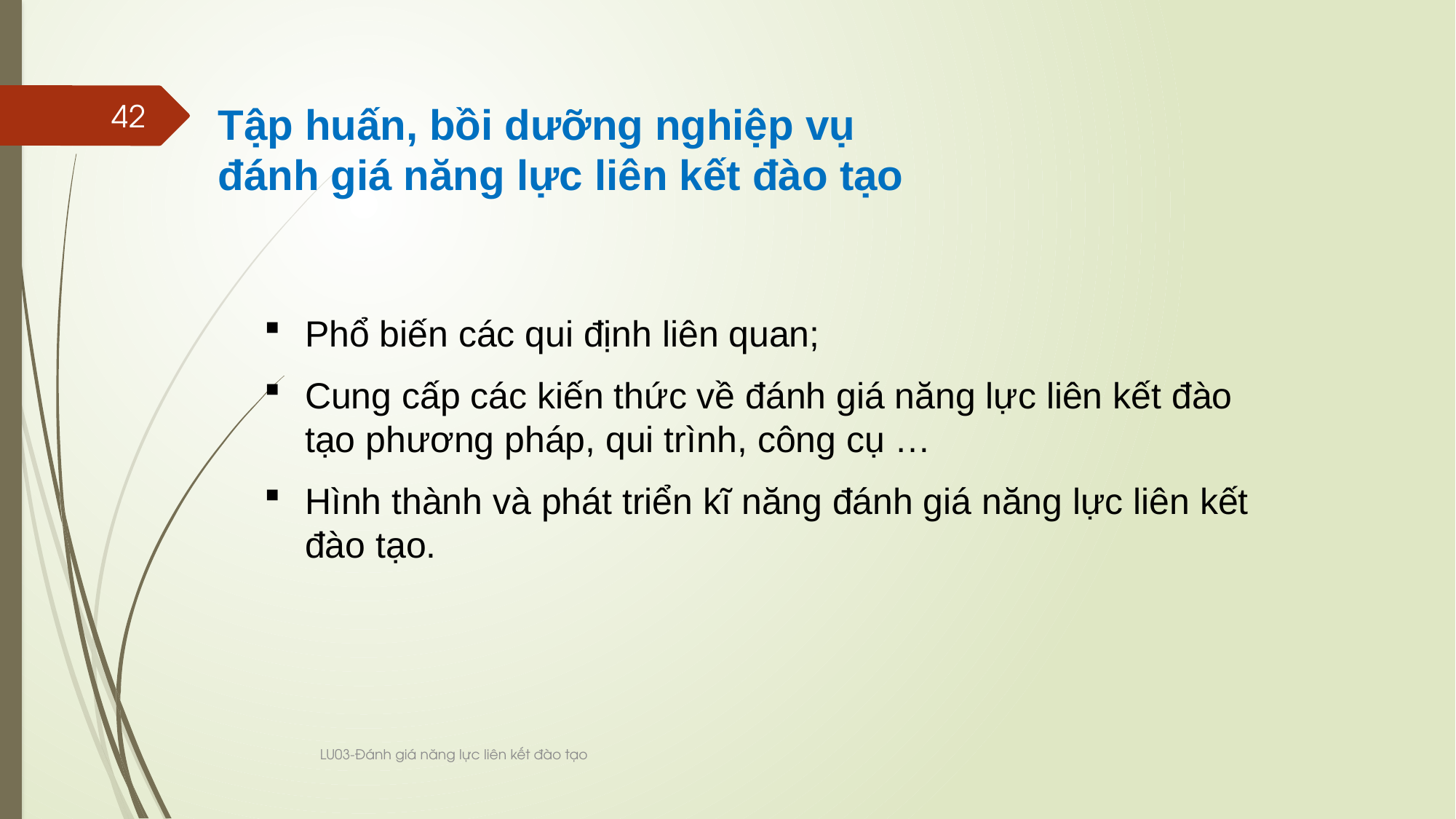

Tập huấn, bồi dưỡng nghiệp vụ                               đánh giá năng lực liên kết đào tạo
42
Phổ biến các qui định liên quan;
Cung cấp các kiến thức về đánh giá năng lực liên kết đào tạo phương pháp, qui trình, công cụ …
Hình thành và phát triển kĩ năng đánh giá năng lực liên kết đào tạo.
LU03-Đánh giá năng lực liên kết đào tạo